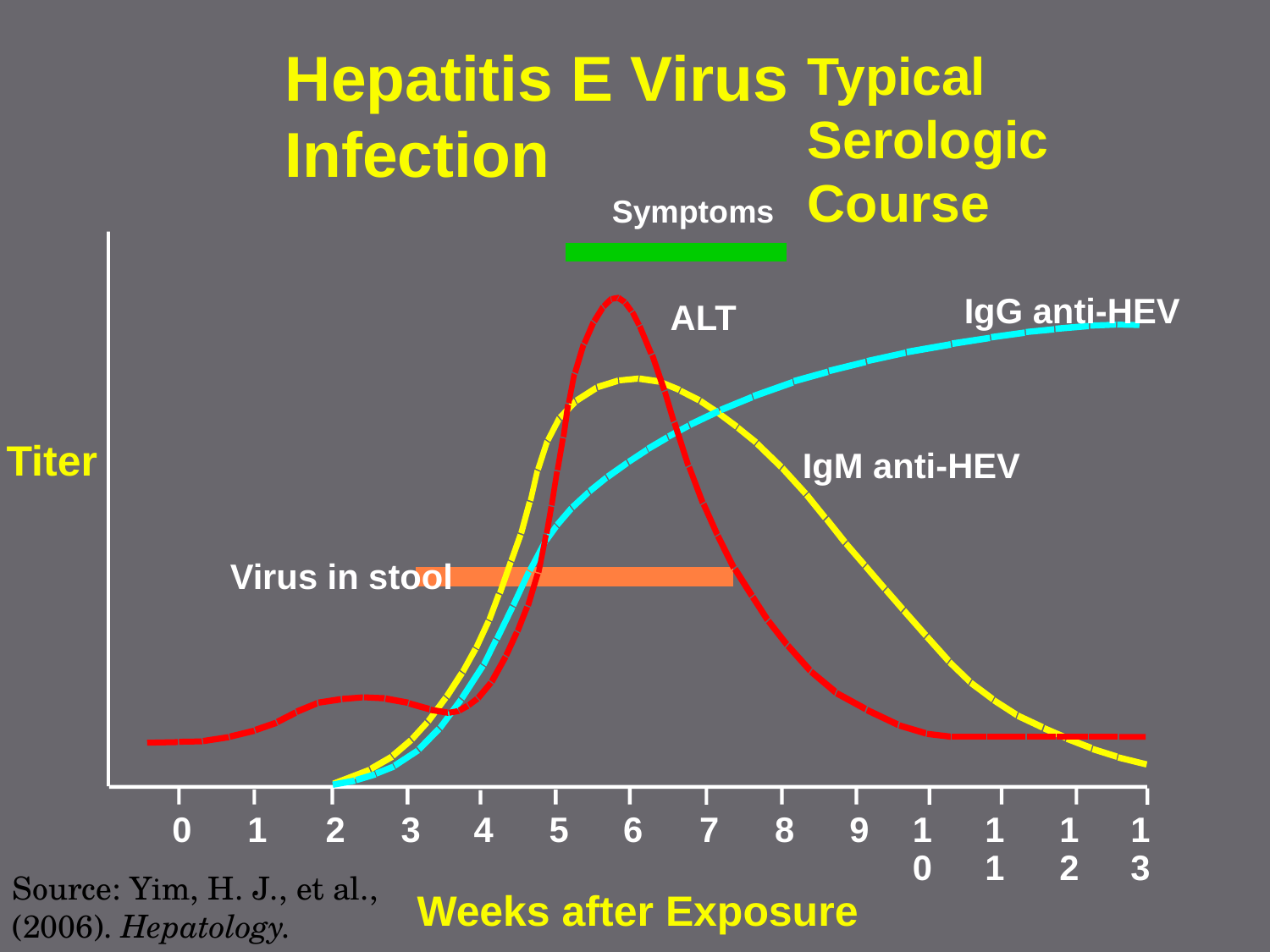

Hepatitis E Virus Infection
Typical Serologic Course
Symptoms

IgG anti-HEV
ALT

Titer

IgM anti-HEV

Virus in stool

0
1
2
3
4
5
6
7
8
9
10
11
12
13
Source: Yim, H. J., et al., (2006). Hepatology.

Weeks after Exposure